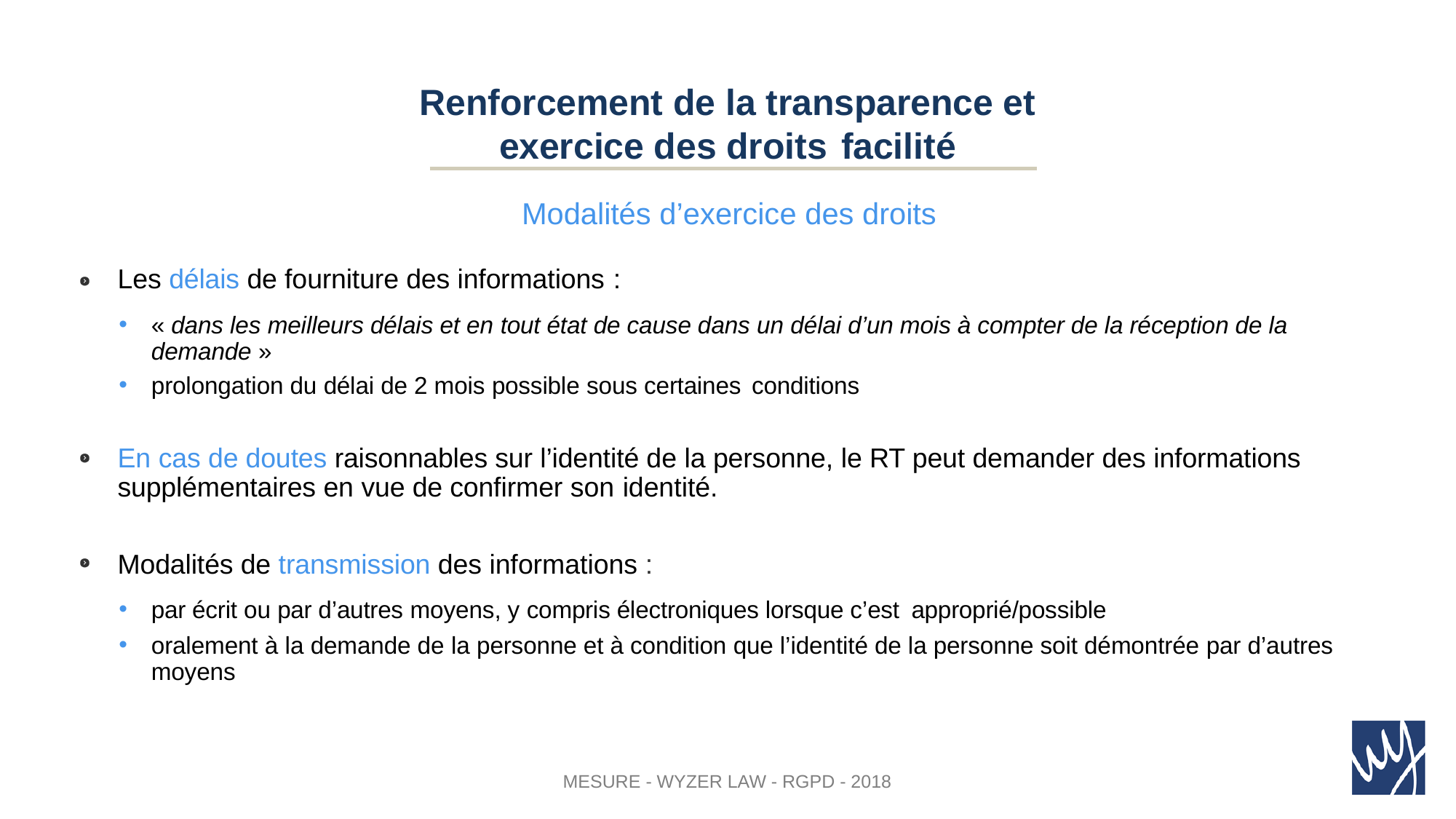

Renforcement de la transparence et exercice des droits facilité

Modalités d’exercice des droits
Les délais de fourniture des informations :
« dans les meilleurs délais et en tout état de cause dans un délai d’un mois à compter de la réception de la  demande »
prolongation du délai de 2 mois possible sous certaines conditions

En cas de doutes raisonnables sur l’identité de la personne, le RT peut demander des informations  supplémentaires en vue de confirmer son identité.

Modalités de transmission des informations :
par écrit ou par d’autres moyens, y compris électroniques lorsque c’est approprié/possible
oralement à la demande de la personne et à condition que l’identité de la personne soit démontrée par d’autres  moyens

MESURE - WYZER LAW - RGPD - 2018